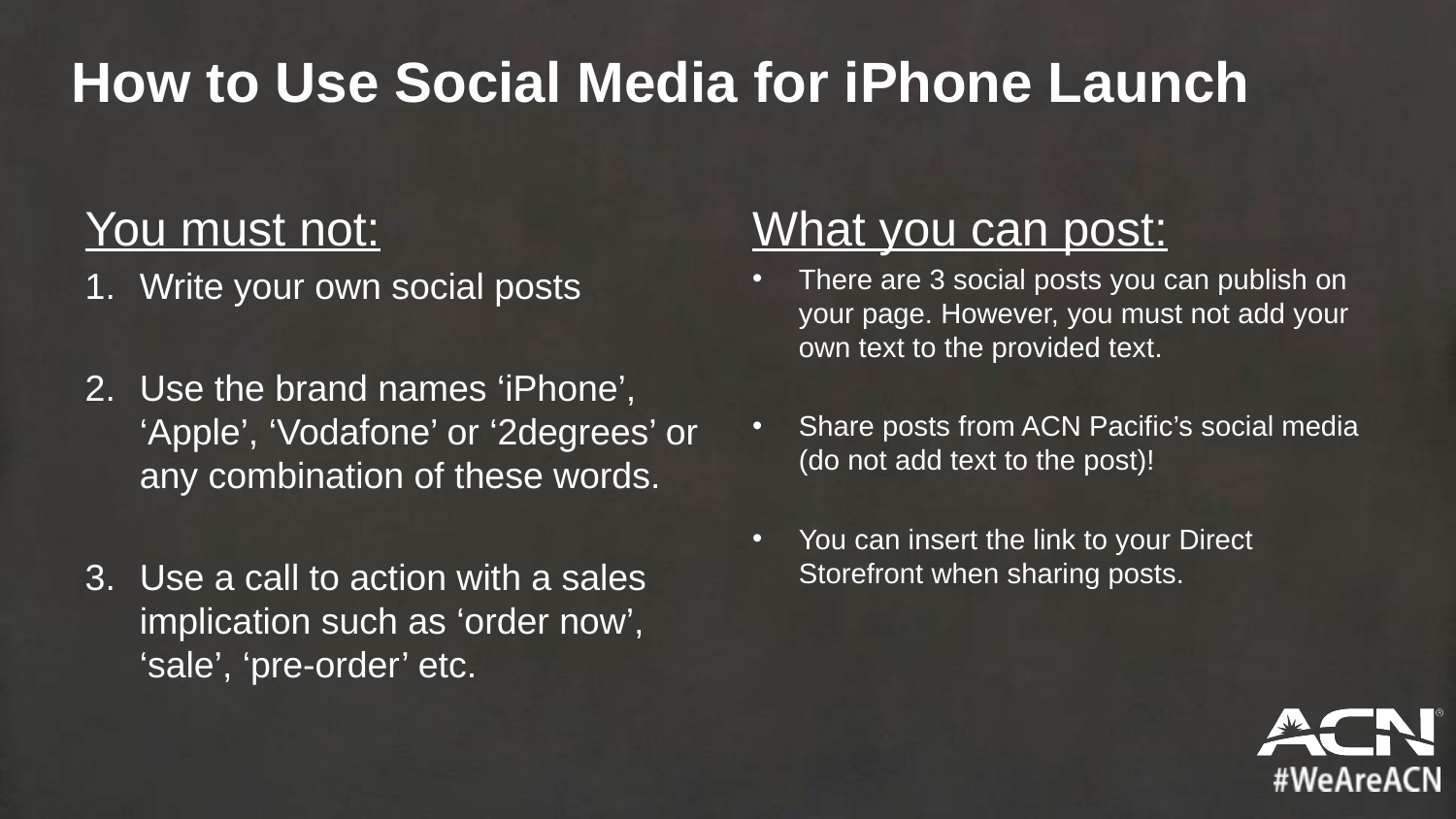

# How to Use Social Media for iPhone Launch
You must not:
Write your own social posts

Use the brand names ‘iPhone’, ‘Apple’, ‘Vodafone’ or ‘2degrees’ or any combination of these words.

Use a call to action with a sales implication such as ‘order now’, ‘sale’, ‘pre-order’ etc.

What you can post:
There are 3 social posts you can publish on your page. However, you must not add your own text to the provided text.

Share posts from ACN Pacific’s social media (do not add text to the post)!

You can insert the link to your Direct Storefront when sharing posts.